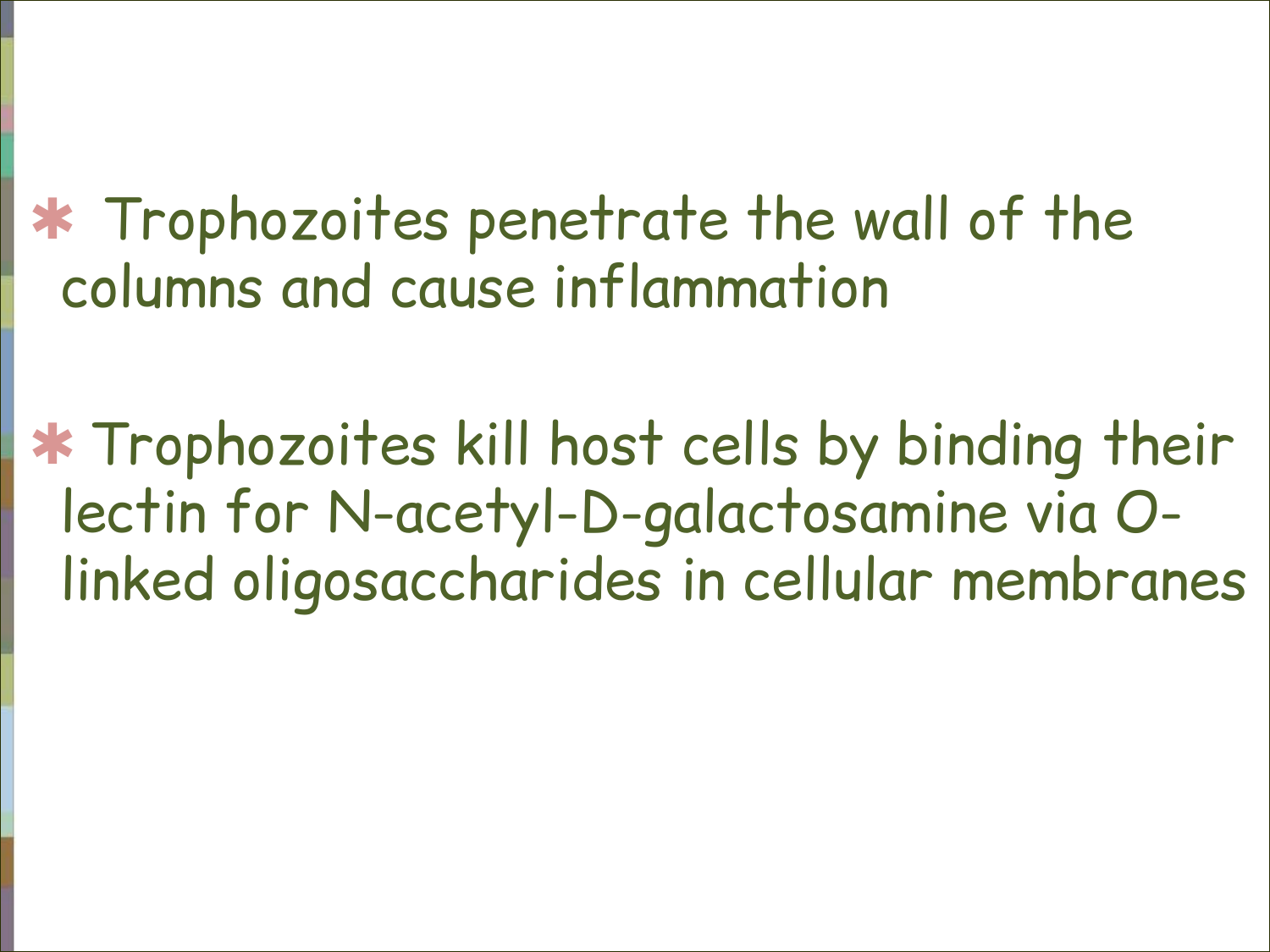

✱  Trophozoites penetrate the wall of the columns and cause inflammation

 ✱ Trophozoites kill host cells by binding their lectin for N-acetyl-D-galactosamine via O-linked oligosaccharides in cellular membranes
#